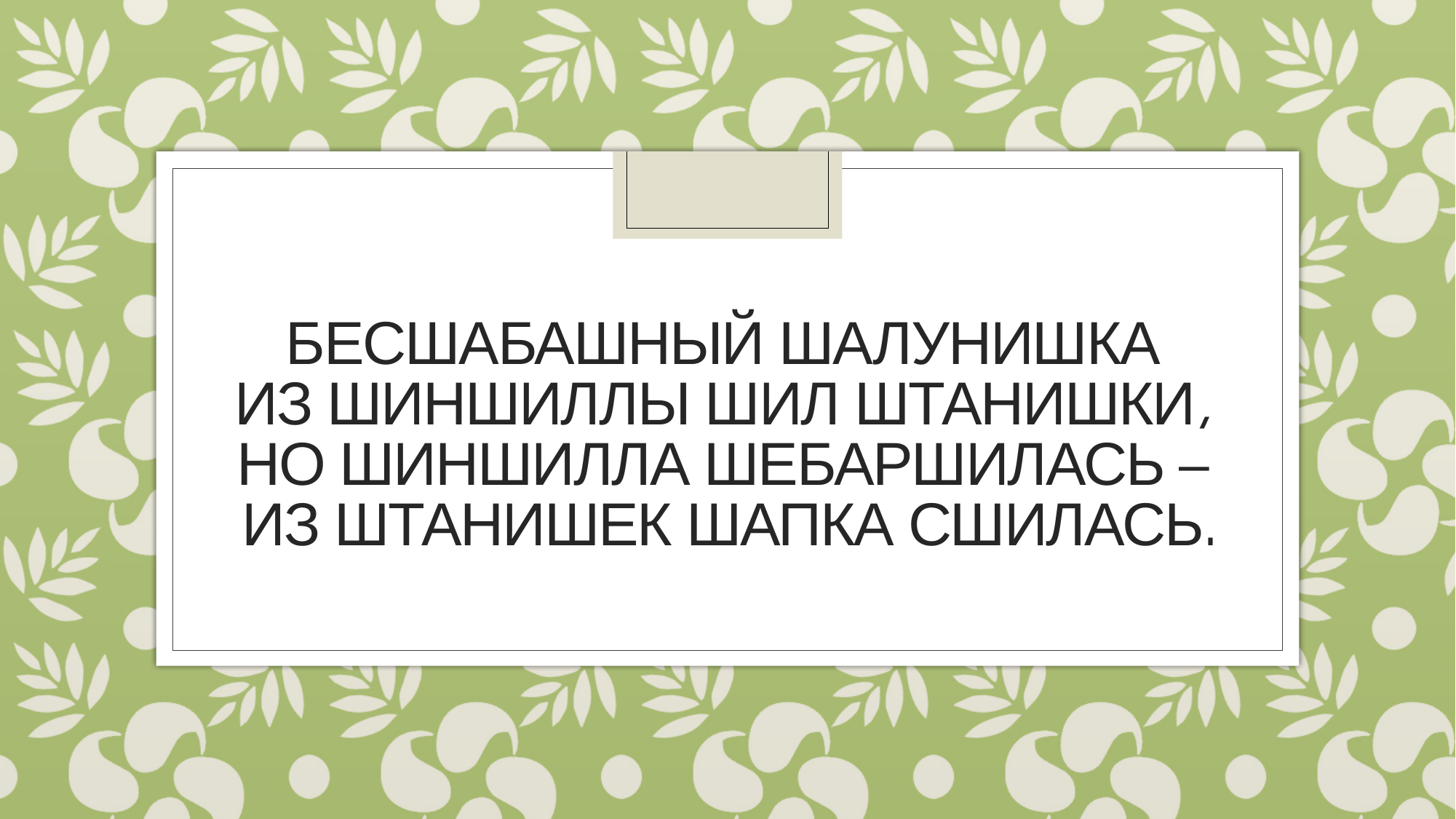

# Бесшабашный шалунишка  Из шиншиллы шил штанишки,  Но шиншилла шебаршилась –  Из штанишек шапка сшилась.